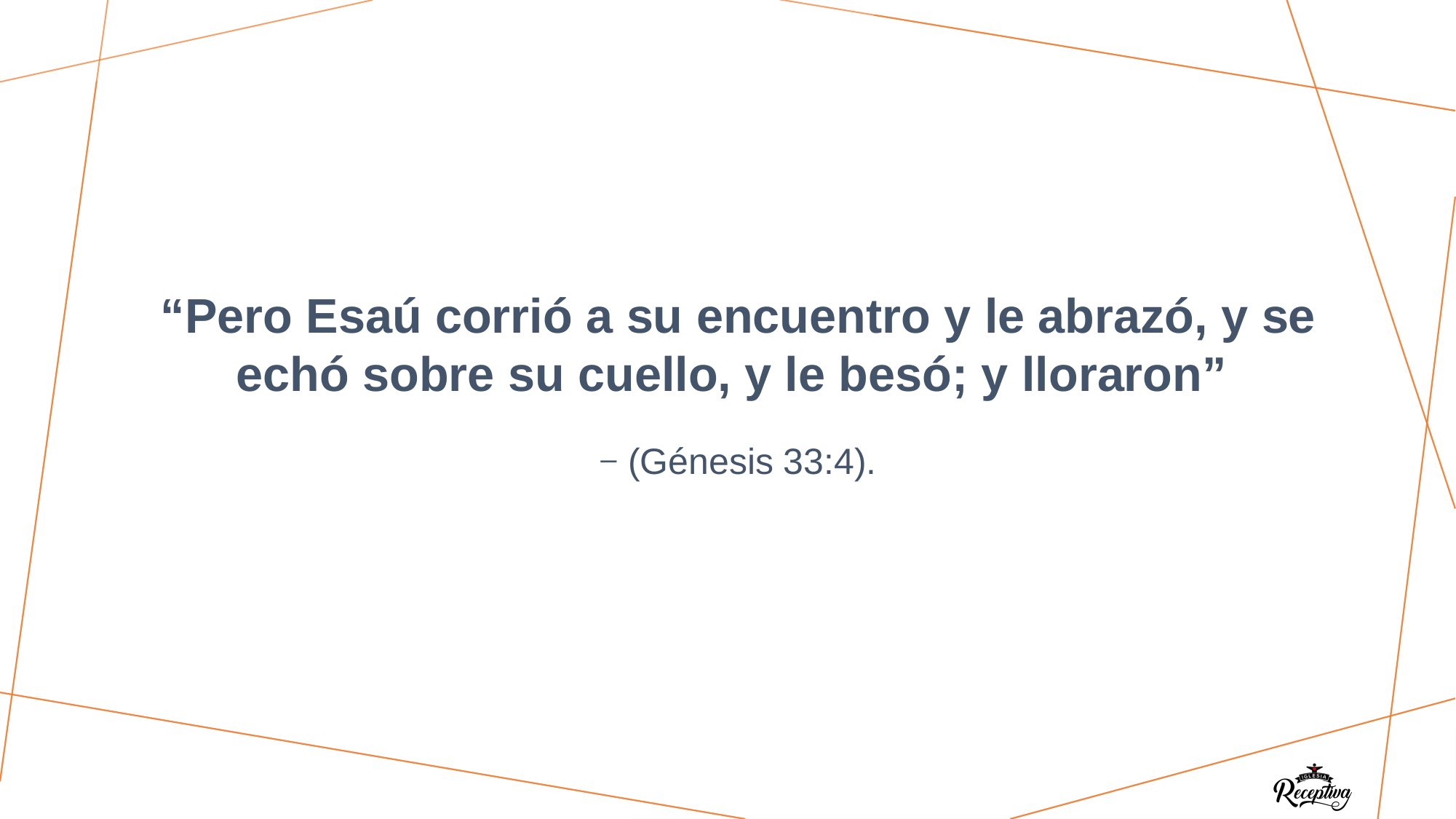

“Pero Esaú corrió a su encuentro y le abrazó, y se echó sobre su cuello, y le besó; y lloraron”
(Génesis 33:4).